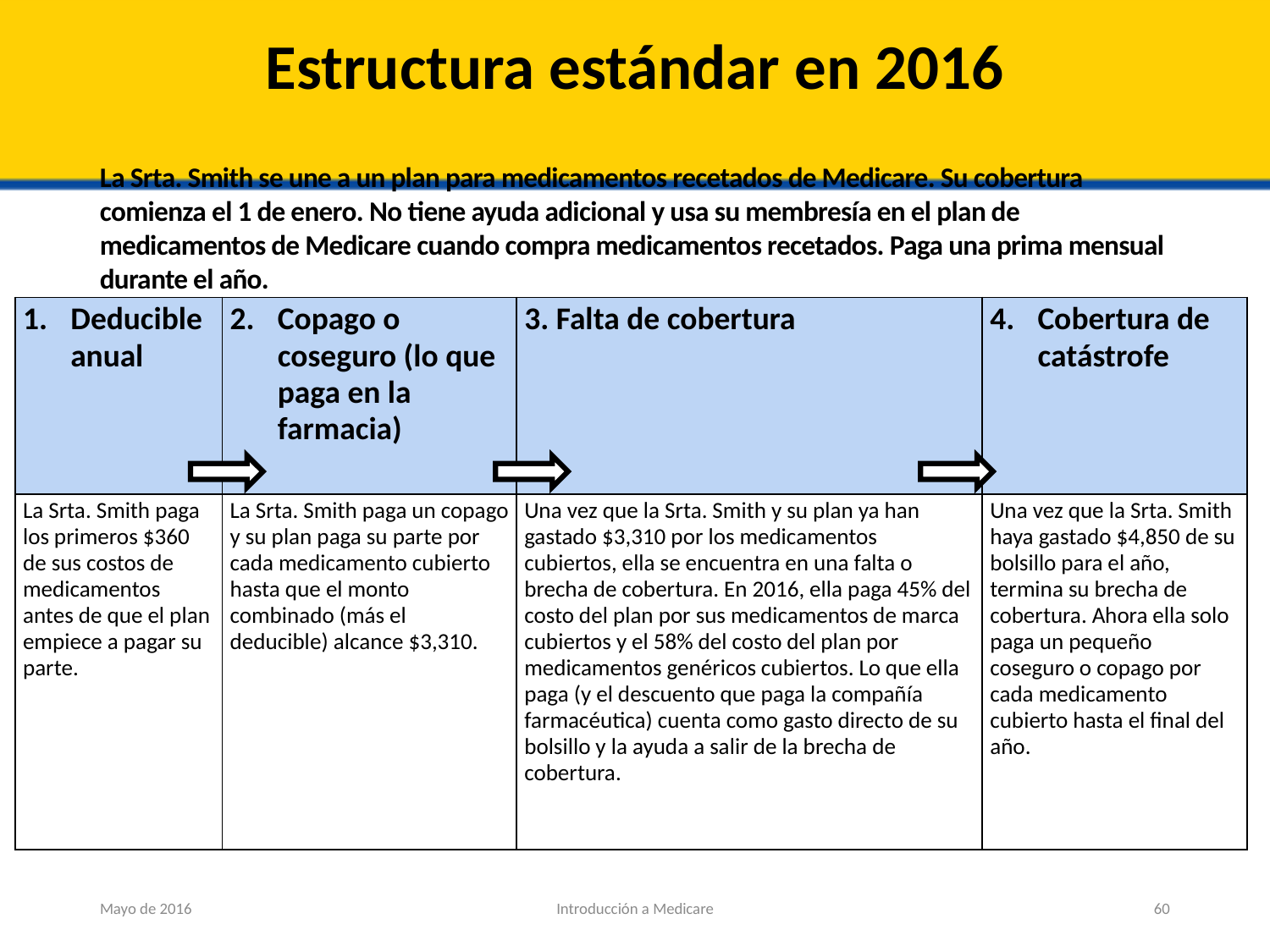

# Estructura estándar en 2016
La Srta. Smith se une a un plan para medicamentos recetados de Medicare. Su cobertura comienza el 1 de enero. No tiene ayuda adicional y usa su membresía en el plan de medicamentos de Medicare cuando compra medicamentos recetados. Paga una prima mensual durante el año.
| Deducible anual | Copago o coseguro (lo que paga en la farmacia) | 3. Falta de cobertura | Cobertura de catástrofe |
| --- | --- | --- | --- |
| La Srta. Smith paga los primeros $360 de sus costos de medicamentos antes de que el plan empiece a pagar su parte. | La Srta. Smith paga un copago y su plan paga su parte por cada medicamento cubierto hasta que el monto combinado (más el deducible) alcance $3,310. | Una vez que la Srta. Smith y su plan ya han gastado $3,310 por los medicamentos cubiertos, ella se encuentra en una falta o brecha de cobertura. En 2016, ella paga 45% del costo del plan por sus medicamentos de marca cubiertos y el 58% del costo del plan por medicamentos genéricos cubiertos. Lo que ella paga (y el descuento que paga la compañía farmacéutica) cuenta como gasto directo de su bolsillo y la ayuda a salir de la brecha de cobertura. | Una vez que la Srta. Smith haya gastado $4,850 de su bolsillo para el año, termina su brecha de cobertura. Ahora ella solo paga un pequeño coseguro o copago por cada medicamento cubierto hasta el final del año. |

Mayo de 2016
Introducción a Medicare
60